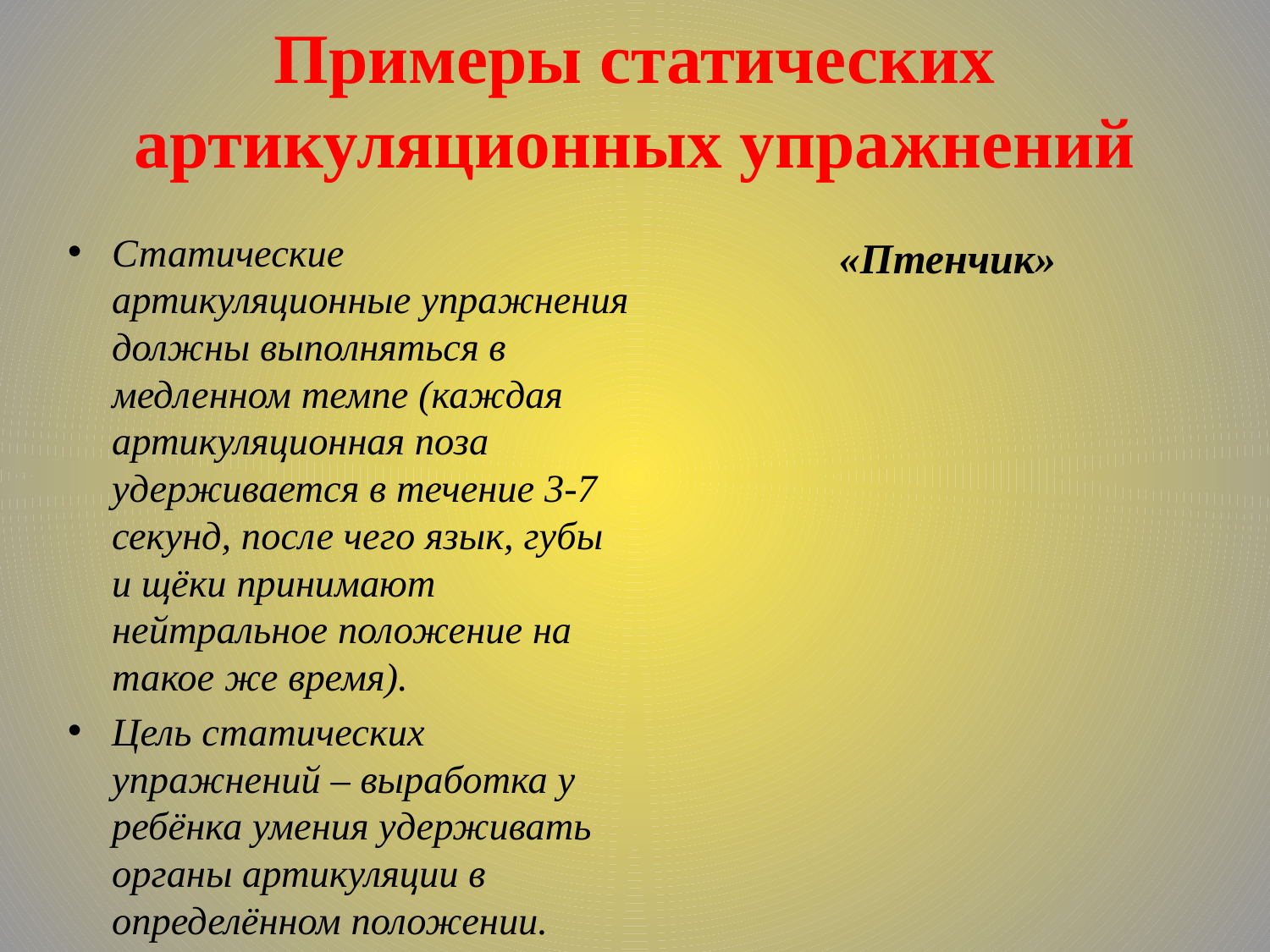

# Примеры статических артикуляционных упражнений

Статические артикуляционные упражнения должны выполняться в медленном темпе (каждая артикуляционная поза удерживается в течение 3-7 секунд, после чего язык, губы и щёки принимают нейтральное положение на такое же время).
Цель статических упражнений – выработка у ребёнка умения удерживать органы артикуляции в определённом положении.

«Птенчик»